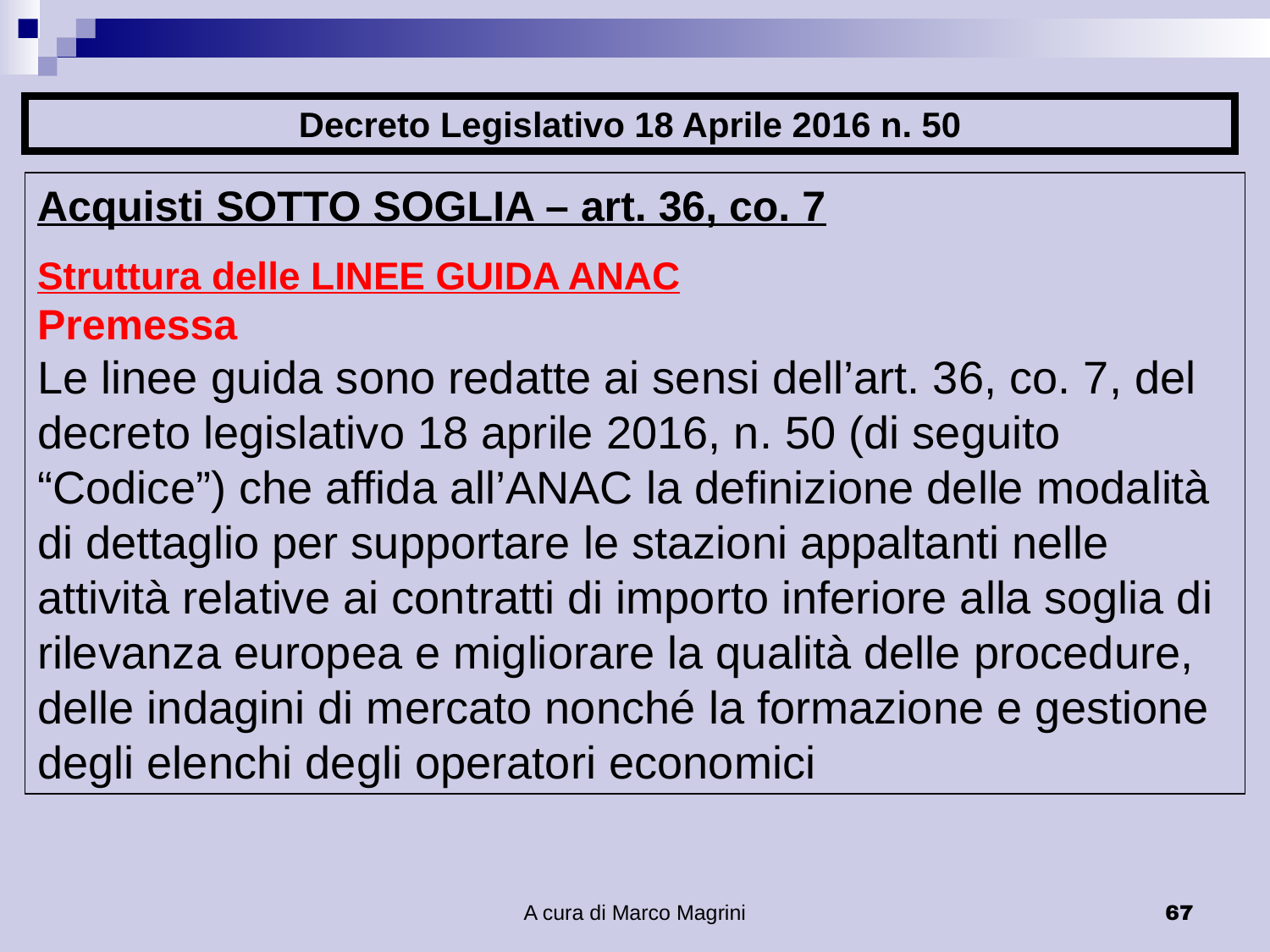

Decreto Legislativo 18 Aprile 2016 n. 50
Acquisti SOTTO SOGLIA – art. 36, co. 7

Struttura delle LINEE GUIDA ANAC
Premessa
Le linee guida sono redatte ai sensi dell’art. 36, co. 7, del decreto legislativo 18 aprile 2016, n. 50 (di seguito “Codice”) che affida all’ANAC la definizione delle modalità di dettaglio per supportare le stazioni appaltanti nelle attività relative ai contratti di importo inferiore alla soglia di rilevanza europea e migliorare la qualità delle procedure, delle indagini di mercato nonché la formazione e gestione degli elenchi degli operatori economici

A cura di Marco Magrini
67